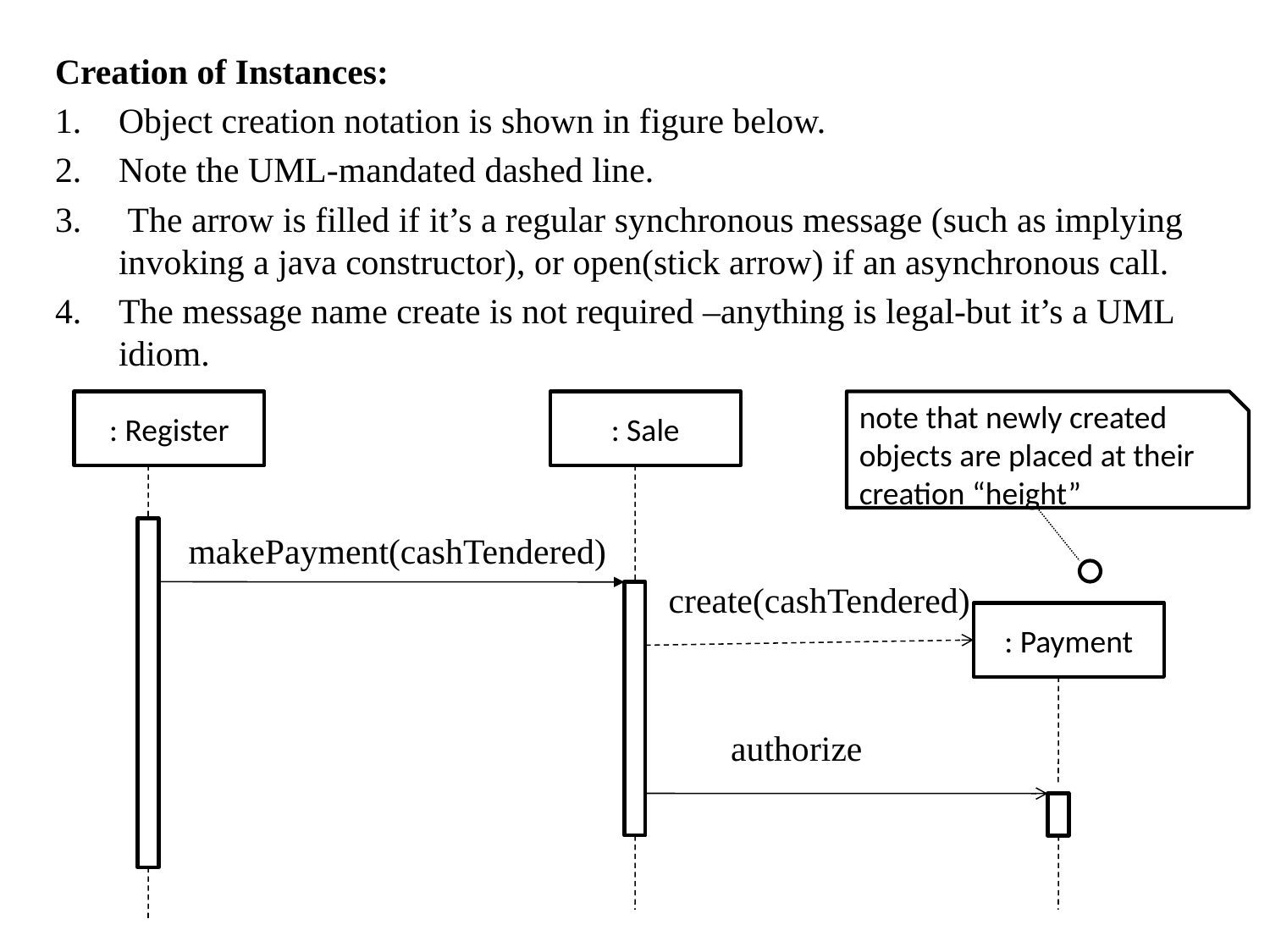

Creation of Instances:
Object creation notation is shown in figure below.
Note the UML-mandated dashed line.
 The arrow is filled if it’s a regular synchronous message (such as implying invoking a java constructor), or open(stick arrow) if an asynchronous call.
The message name create is not required –anything is legal-but it’s a UML idiom.

               makePayment(cashTendered)
                                                                     create(cashTendered)

                                                                            authorize

: Register
: Sale

note that newly created objects are placed at their creation “height”

: Payment